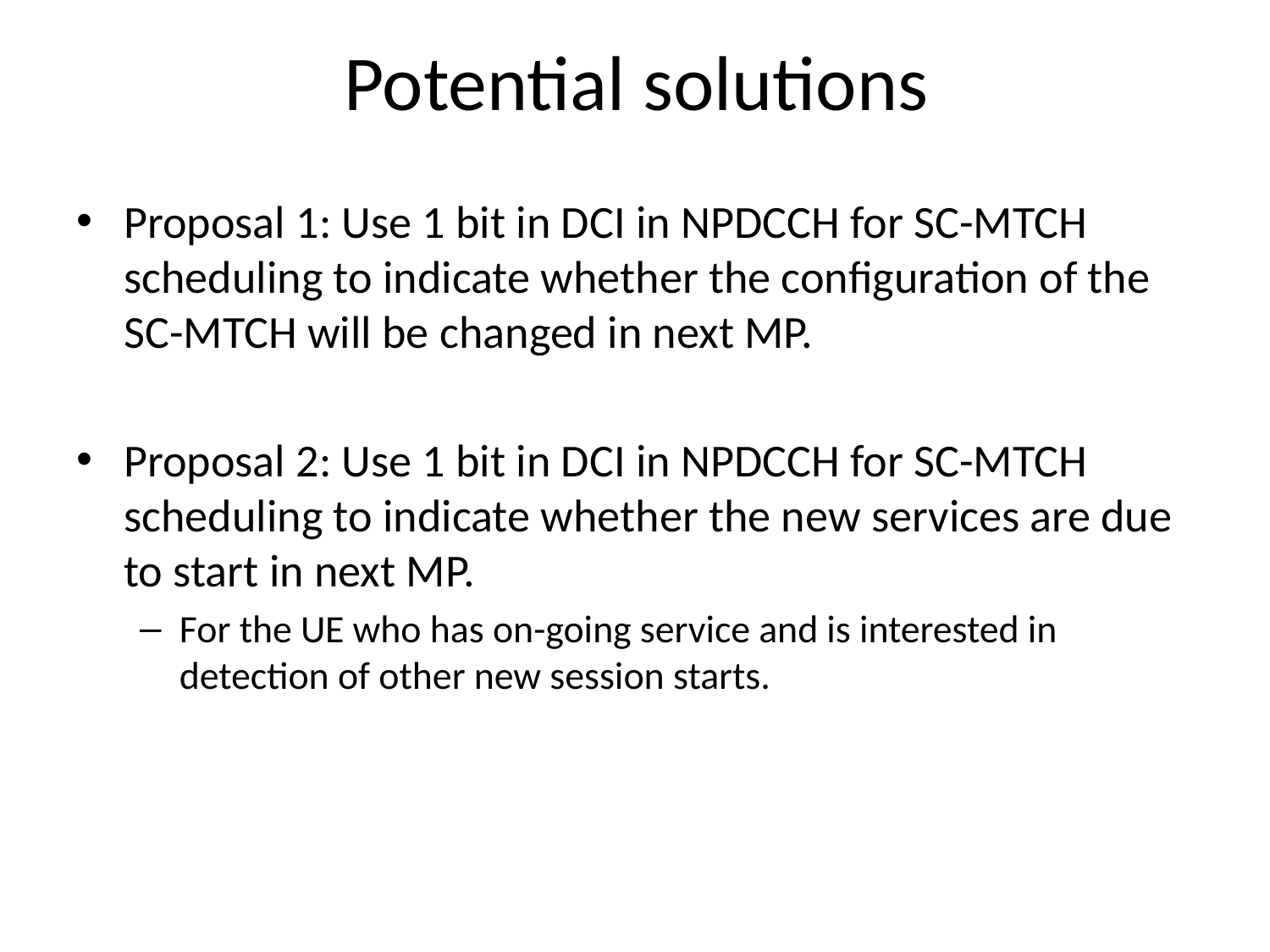

# Potential solutions
Proposal 1: Use 1 bit in DCI in NPDCCH for SC-MTCH scheduling to indicate whether the configuration of the SC-MTCH will be changed in next MP.

Proposal 2: Use 1 bit in DCI in NPDCCH for SC-MTCH scheduling to indicate whether the new services are due to start in next MP.
For the UE who has on-going service and is interested in detection of other new session starts.